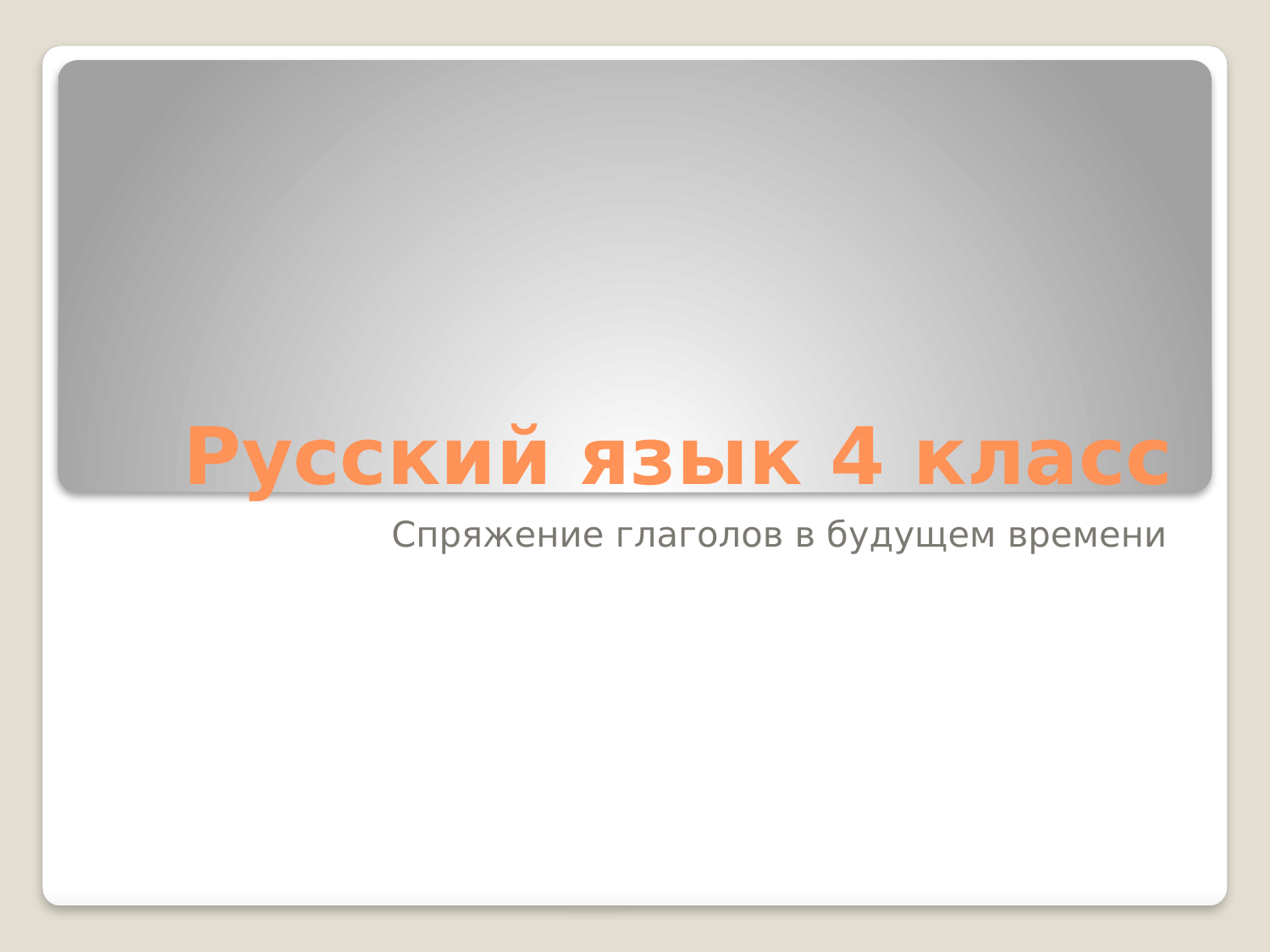

# Русский язык 4 класс
Спряжение глаголов в будущем времени